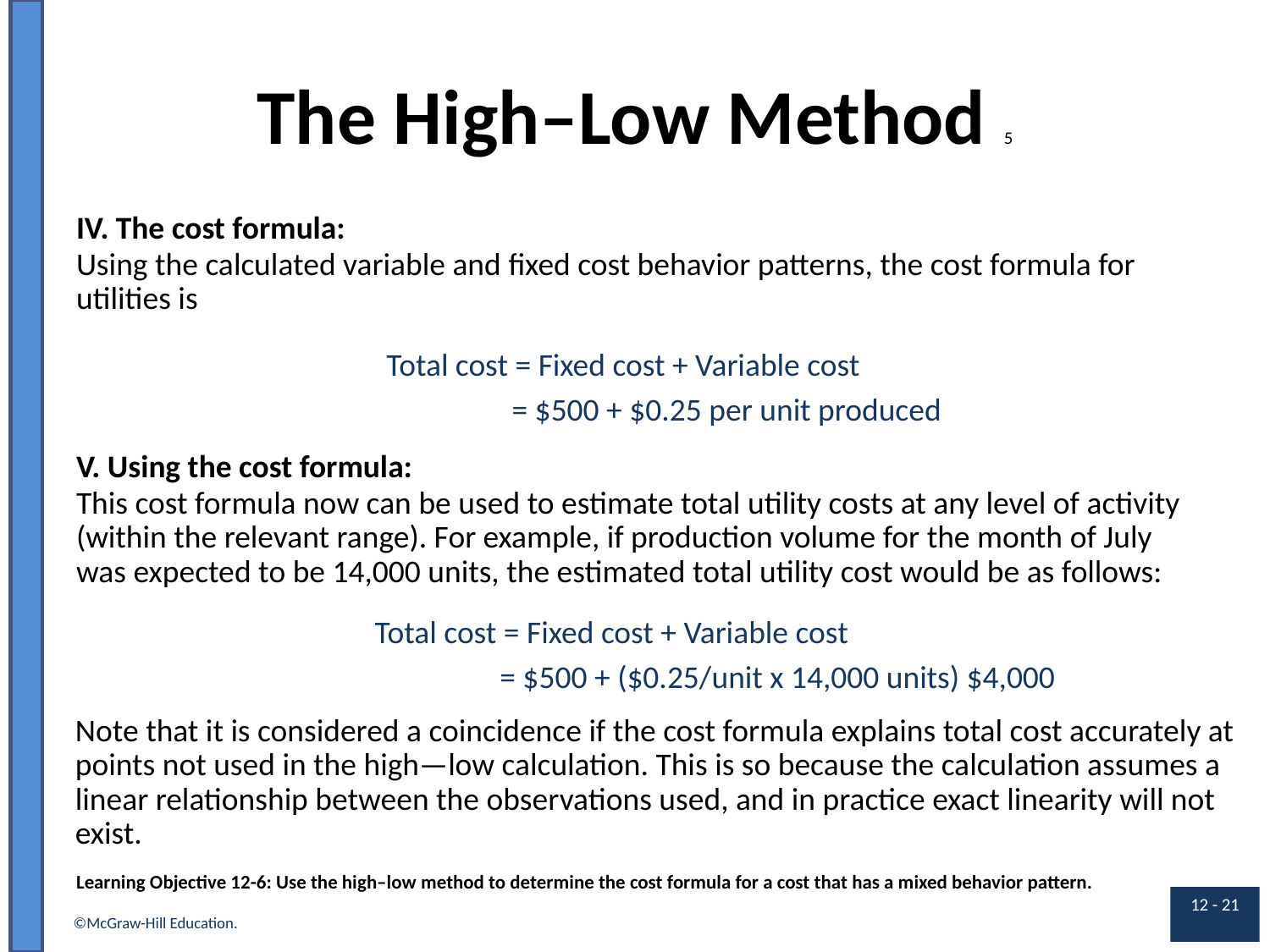

# The High–Low Method 5
IV. The cost formula:
Using the calculated variable and fixed cost behavior patterns, the cost formula for utilities is
Total cost = Fixed cost + Variable cost
= $500 + $0.25 per unit produced
V. Using the cost formula:
This cost formula now can be used to estimate total utility costs at any level of activity (within the relevant range). For example, if production volume for the month of July was expected to be 14,000 units, the estimated total utility cost would be as follows:
Total cost = Fixed cost + Variable cost
= $500 + ($0.25/unit x 14,000 units) $4,000
Note that it is considered a coincidence if the cost formula explains total cost accurately at points not used in the high—low calculation. This is so because the calculation assumes a linear relationship between the observations used, and in practice exact linearity will not exist.
Learning Objective 12-6: Use the high–low method to determine the cost formula for a cost that has a mixed behavior pattern.